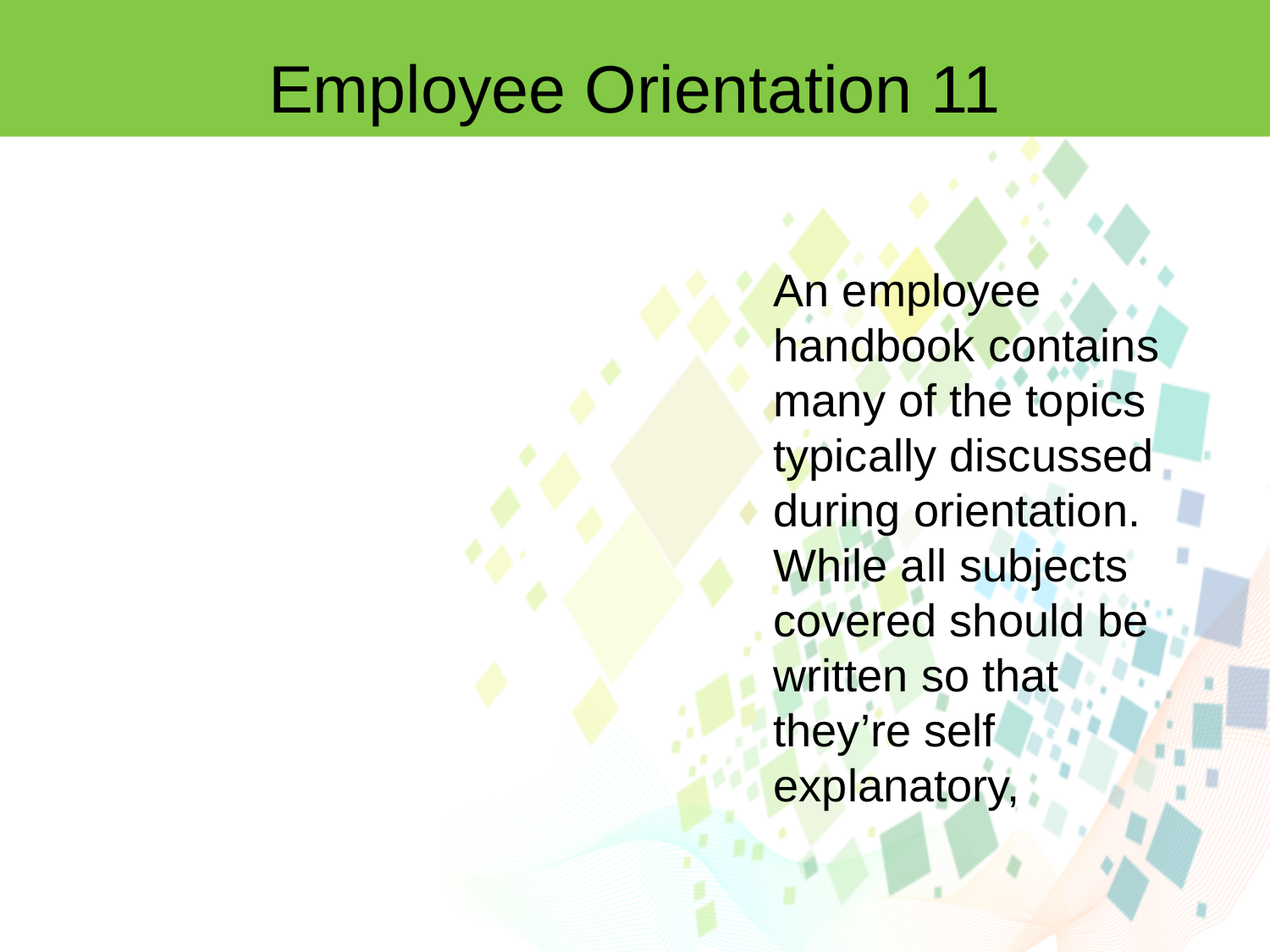

Employee Orientation 11
An employee handbook contains many of the topics typically discussed during orientation. While all subjects covered should be written so that they’re self explanatory,